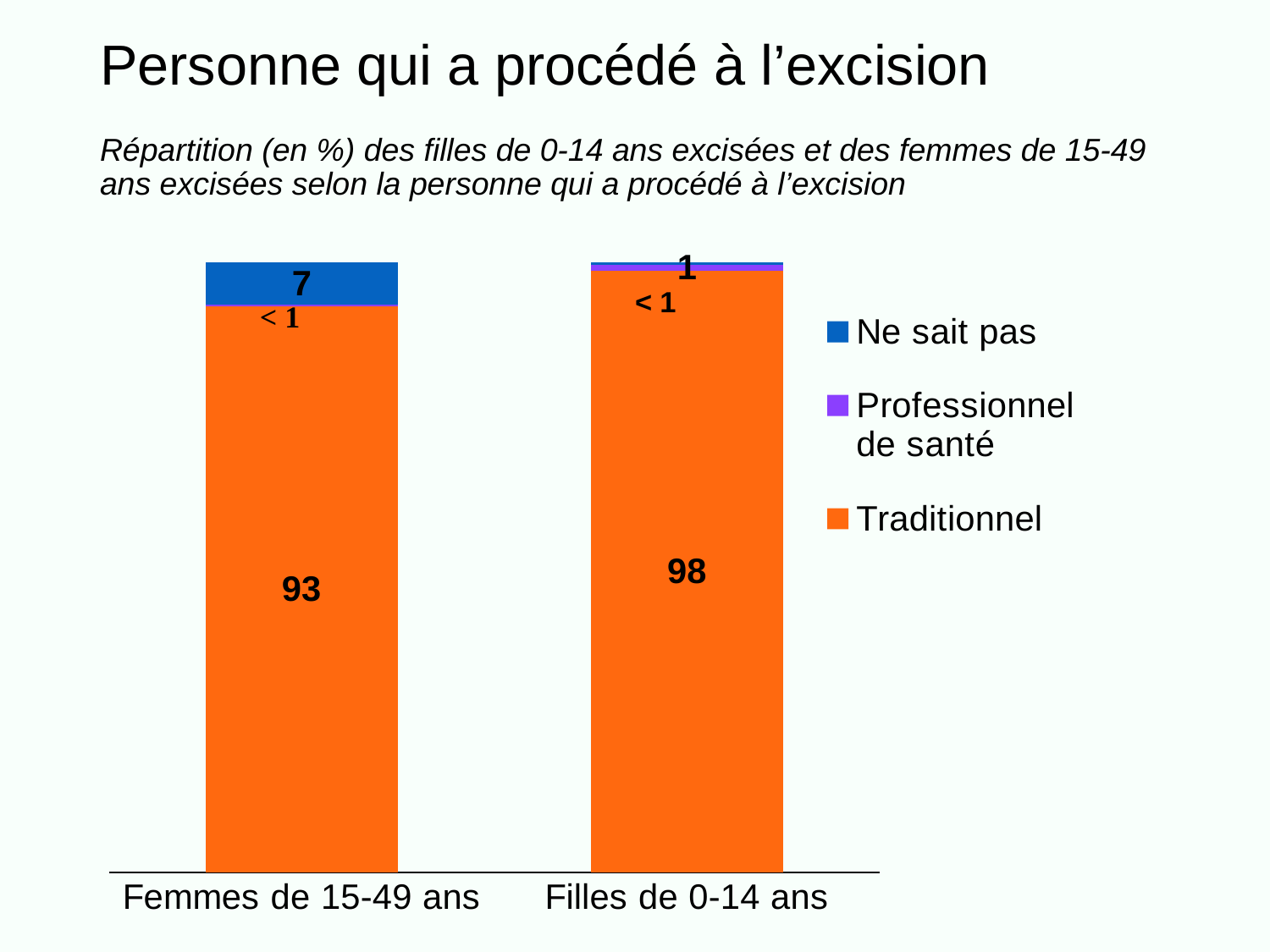

# Personne qui a procédé à l’excision
Répartition (en %) des filles de 0-14 ans excisées et des femmes de 15-49 ans excisées selon la personne qui a procédé à l’excision

### Chart

| Category | Traditionnel | Professionnel de santé | Ne sait pas |
|---|---|---|---|
| Femmes de 15-49 ans | 93.0 | 0.3 | 7.0 |
| Filles de 0-14 ans | 98.0 | 1.0 | 0.4 |